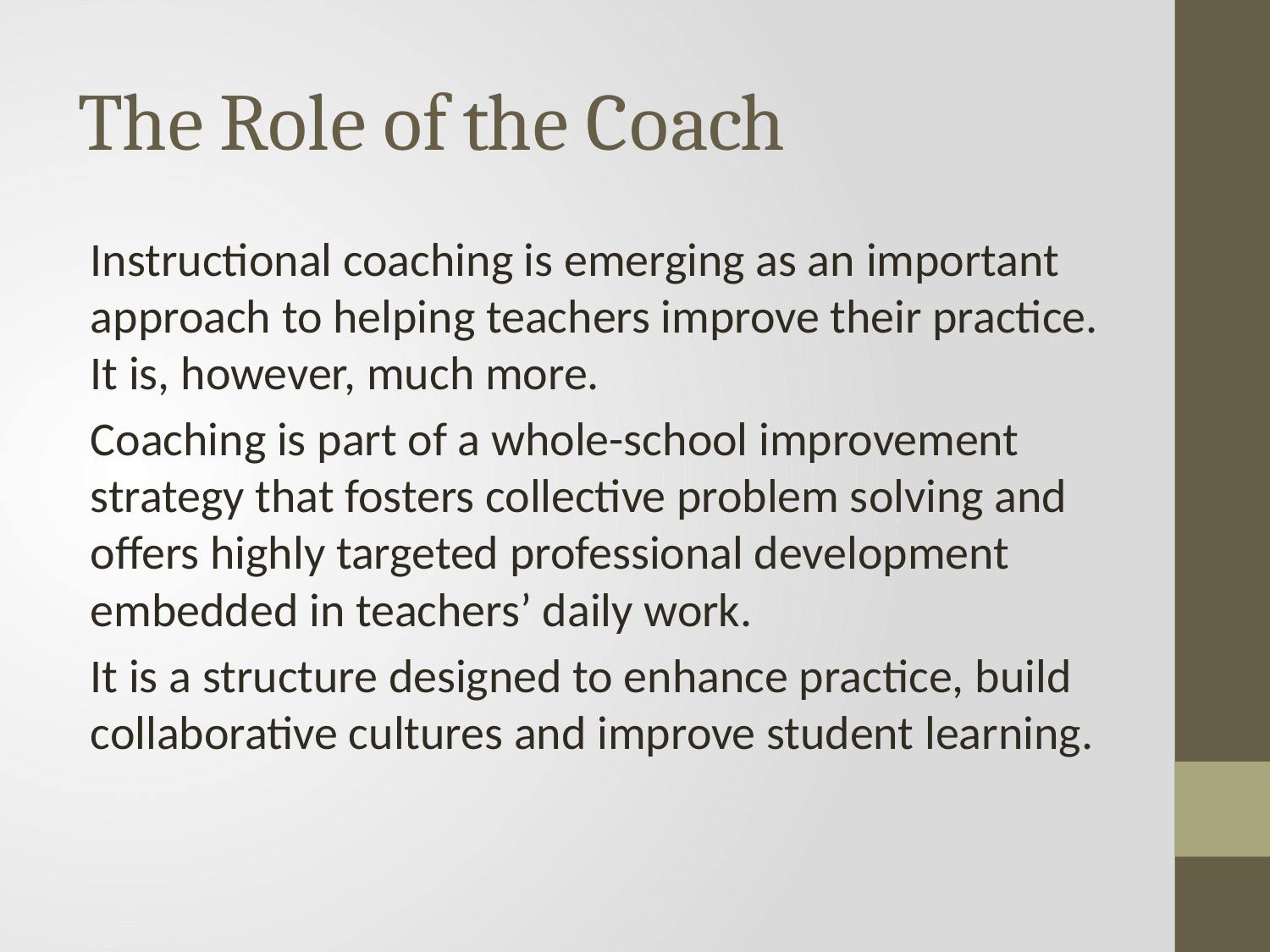

# The Role of the Coach
Instructional coaching is emerging as an important approach to helping teachers improve their practice. It is, however, much more.
Coaching is part of a whole-school improvement strategy that fosters collective problem solving and offers highly targeted professional development embedded in teachers’ daily work.
It is a structure designed to enhance practice, build collaborative cultures and improve student learning.